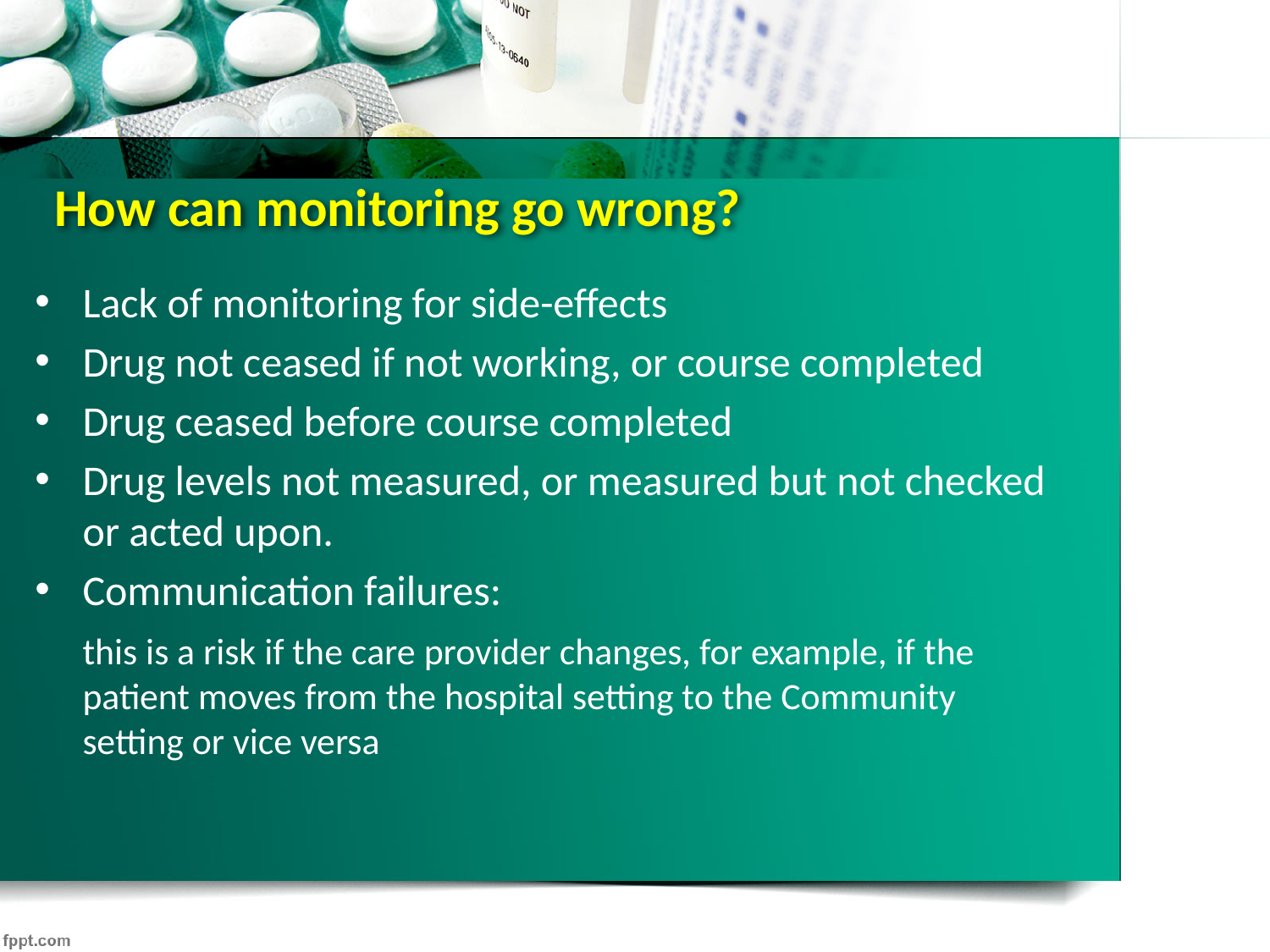

# How can monitoring go wrong?
Lack of monitoring for side-effects
Drug not ceased if not working, or course completed
Drug ceased before course completed
Drug levels not measured, or measured but not checked or acted upon.
Communication failures:
	this is a risk if the care provider changes, for example, if the patient moves from the hospital setting to the Community setting or vice versa